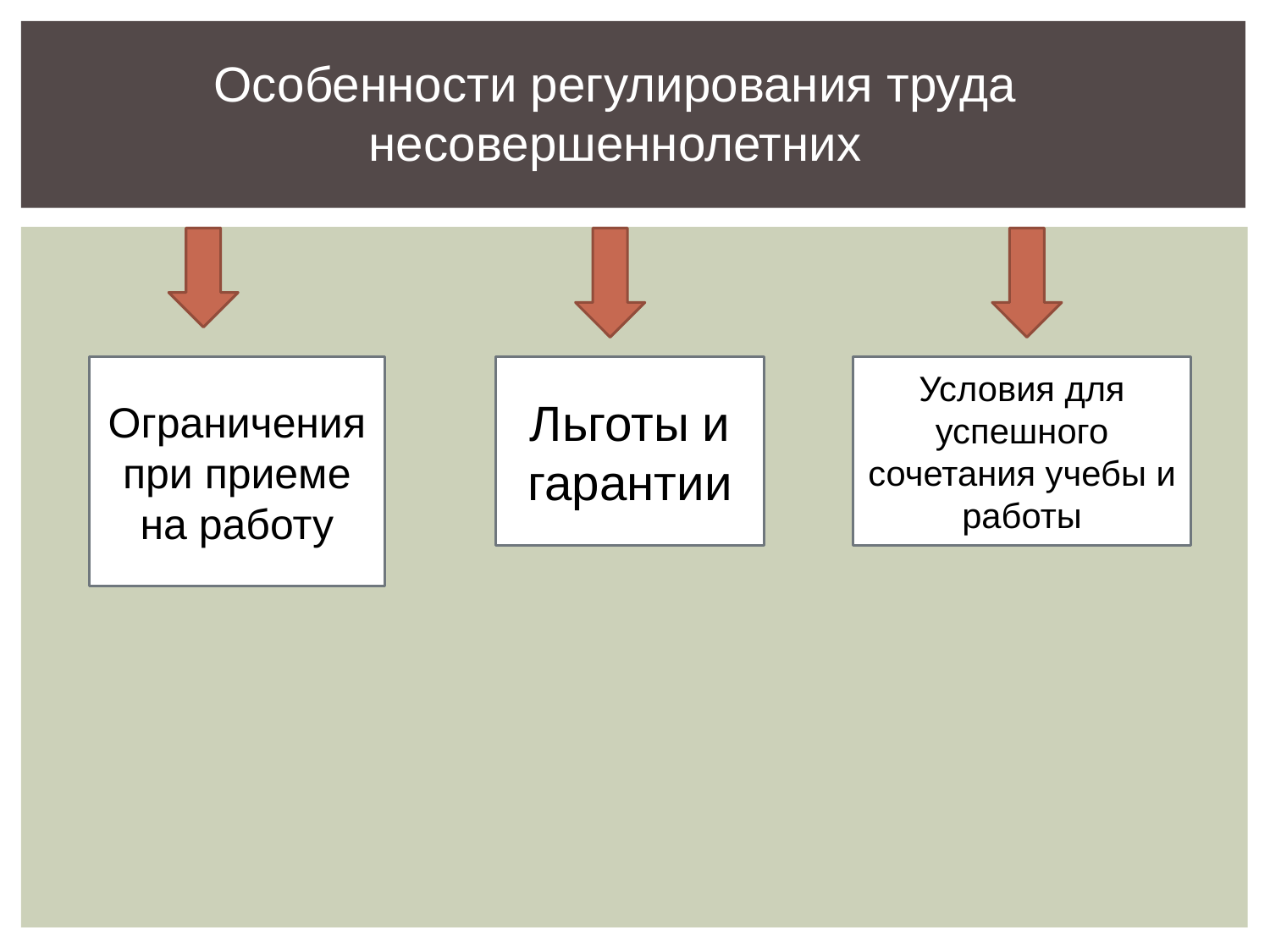

Особенности регулирования труда несовершеннолетних

Ограничения при приеме на работу
Льготы и гарантии
Условия для успешного сочетания учебы и работы